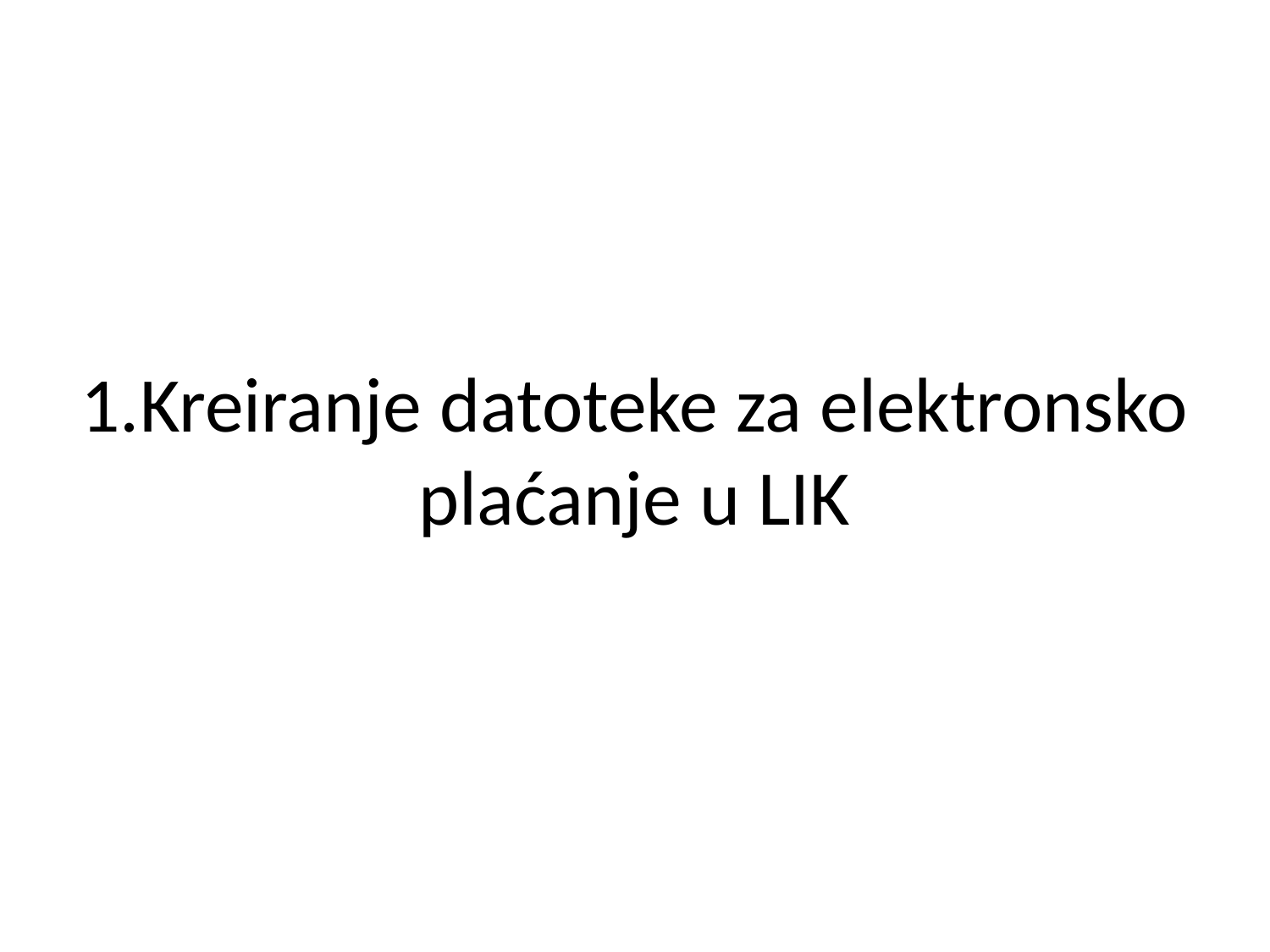

# 1.Kreiranje datoteke za elektronsko plaćanje u LIK